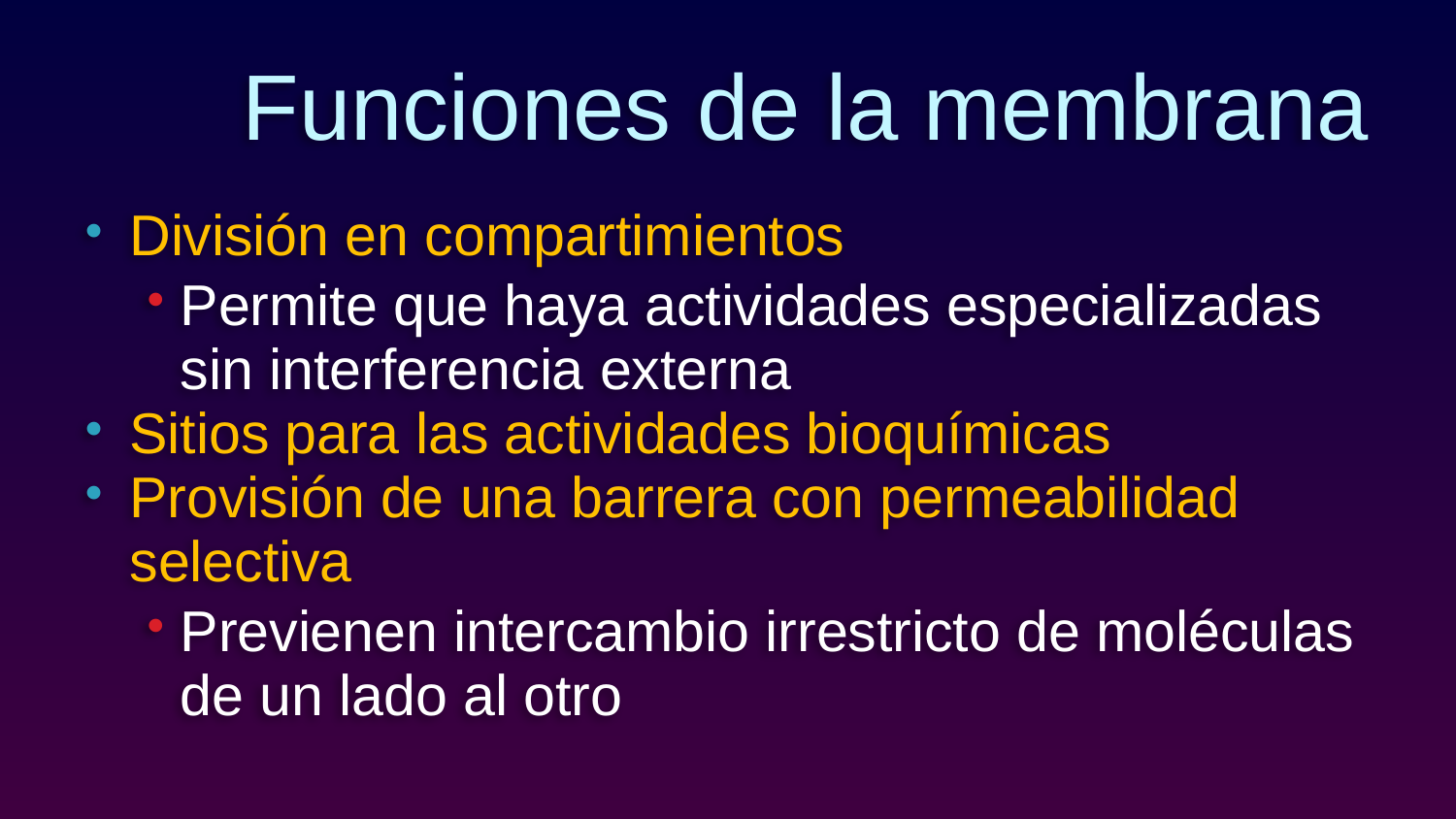

# Funciones de la membrana
División en compartimientos
Permite que haya actividades especializadas sin interferencia externa
Sitios para las actividades bioquímicas
Provisión de una barrera con permeabilidad selectiva
Previenen intercambio irrestricto de moléculas de un lado al otro